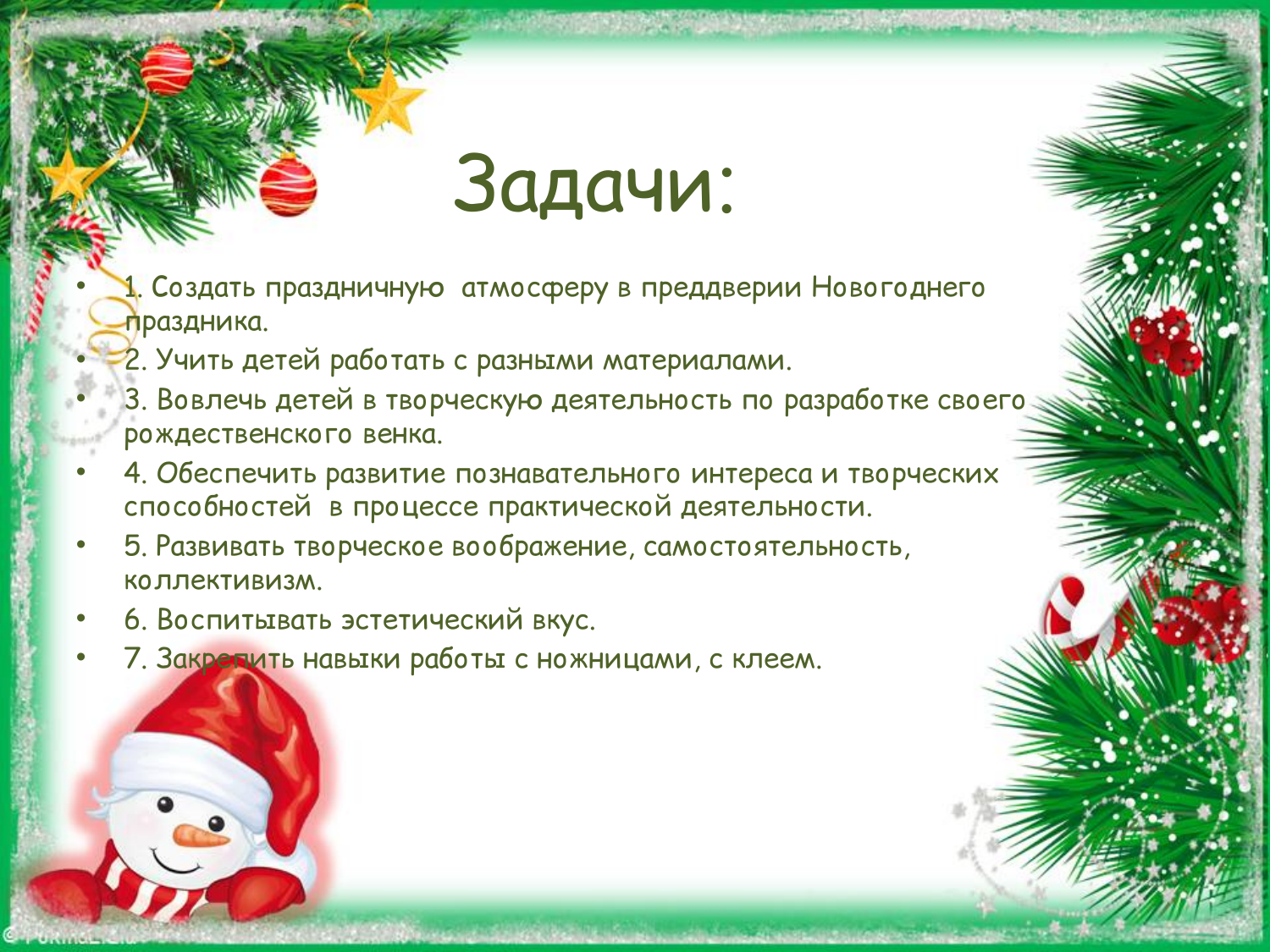

# Задачи:
1. Создать праздничную  атмосферу в преддверии Новогоднего праздника.
2. Учить детей работать с разными материалами.
3. Вовлечь детей в творческую деятельность по разработке своего    рождественского венка.
4. Обеспечить развитие познавательного интереса и творческих способностей  в процессе практической деятельности.
5. Развивать творческое воображение, самостоятельность, коллективизм.
6. Воспитывать эстетический вкус.
7. Закрепить навыки работы с ножницами, с клеем.